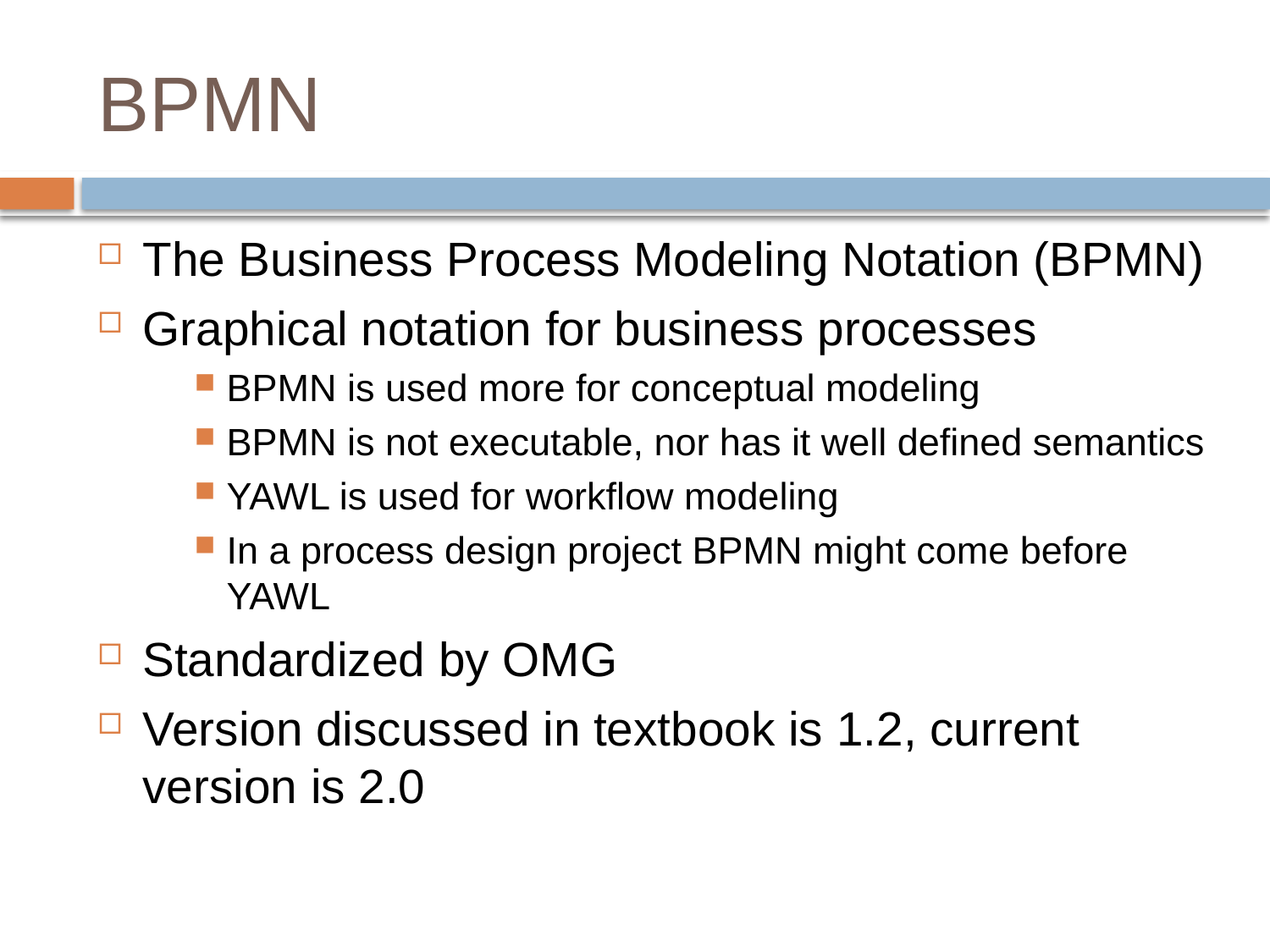

# BPMN
The Business Process Modeling Notation (BPMN)
Graphical notation for business processes
BPMN is used more for conceptual modeling
BPMN is not executable, nor has it well defined semantics
YAWL is used for workflow modeling
In a process design project BPMN might come before YAWL
Standardized by OMG
Version discussed in textbook is 1.2, current version is 2.0